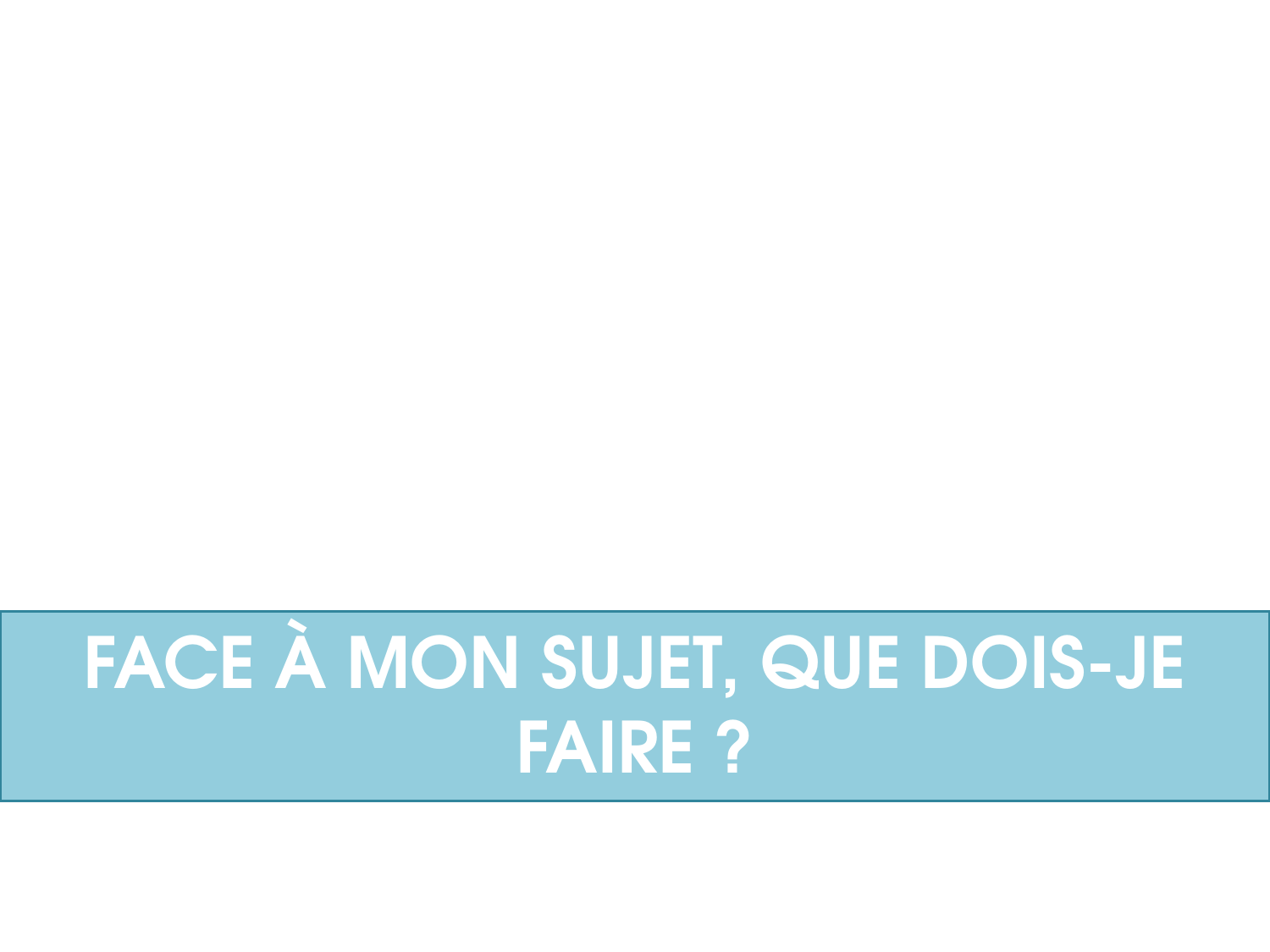

# Face à mon sujet, que dois-je faire ?